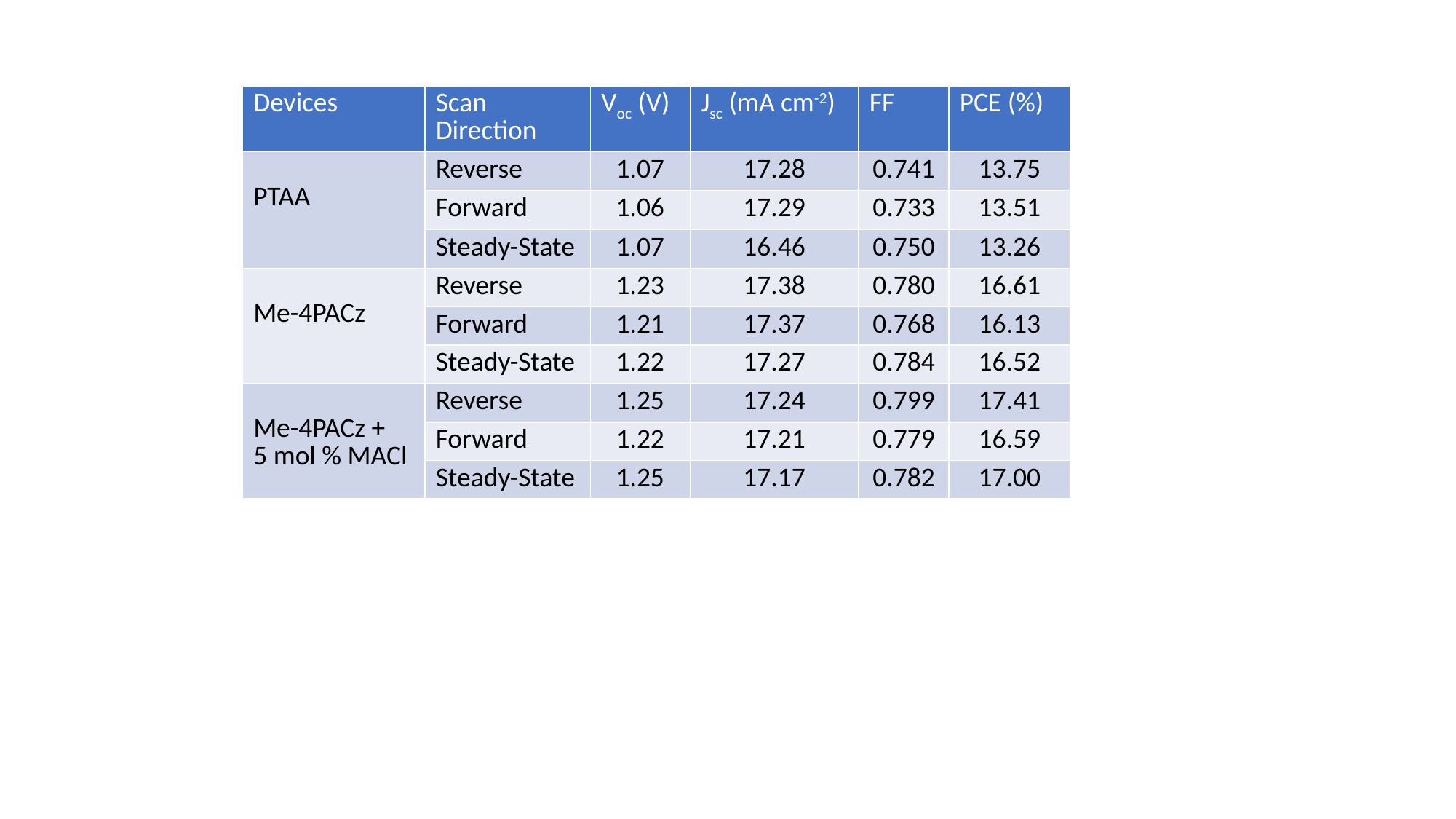

| Devices | Scan Direction | Voc (V) | Jsc (mA cm-2) | FF | PCE (%) |
| --- | --- | --- | --- | --- | --- |
| PTAA | Reverse | 1.07 | 17.28 | 0.741 | 13.75 |
|  | Forward | 1.06 | 17.29 | 0.733 | 13.51 |
|  | Steady-State | 1.07 | 16.46 | 0.750 | 13.26 |
| Me-4PACz | Reverse | 1.23 | 17.38 | 0.780 | 16.61 |
|  | Forward | 1.21 | 17.37 | 0.768 | 16.13 |
|  | Steady-State | 1.22 | 17.27 | 0.784 | 16.52 |
| Me-4PACz + 5 mol % MACl | Reverse | 1.25 | 17.24 | 0.799 | 17.41 |
|  | Forward | 1.22 | 17.21 | 0.779 | 16.59 |
|  | Steady-State | 1.25 | 17.17 | 0.782 | 17.00 |